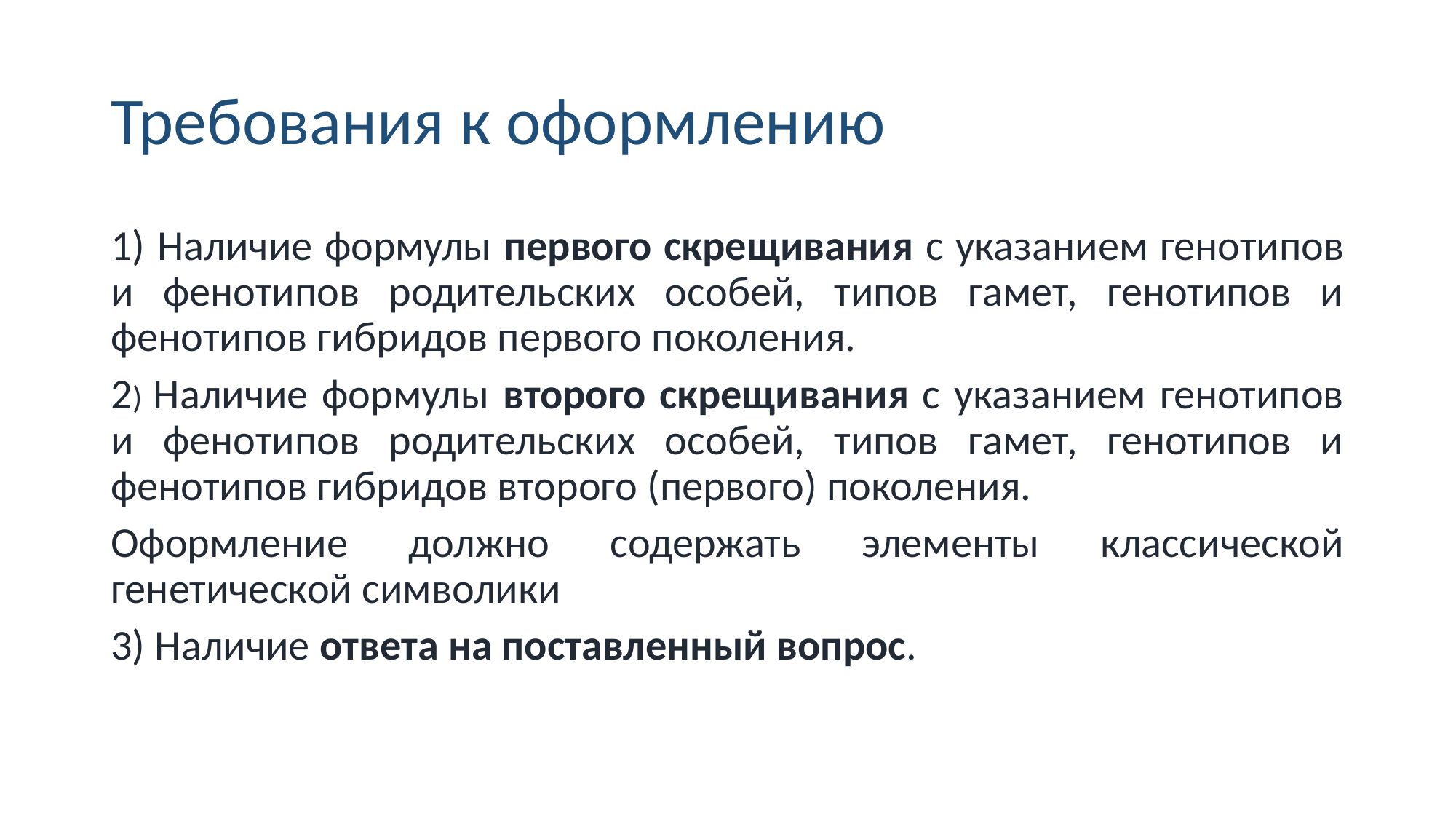

# Требования к оформлению
1) Наличие формулы первого скрещивания с указанием генотипов и фенотипов родительских особей, типов гамет, генотипов и фенотипов гибридов первого поколения.
2) Наличие формулы второго скрещивания с указанием генотипов и фенотипов родительских особей, типов гамет, генотипов и фенотипов гибридов второго (первого) поколения.
Оформление должно содержать элементы классической генетической символики
3) Наличие ответа на поставленный вопрос.